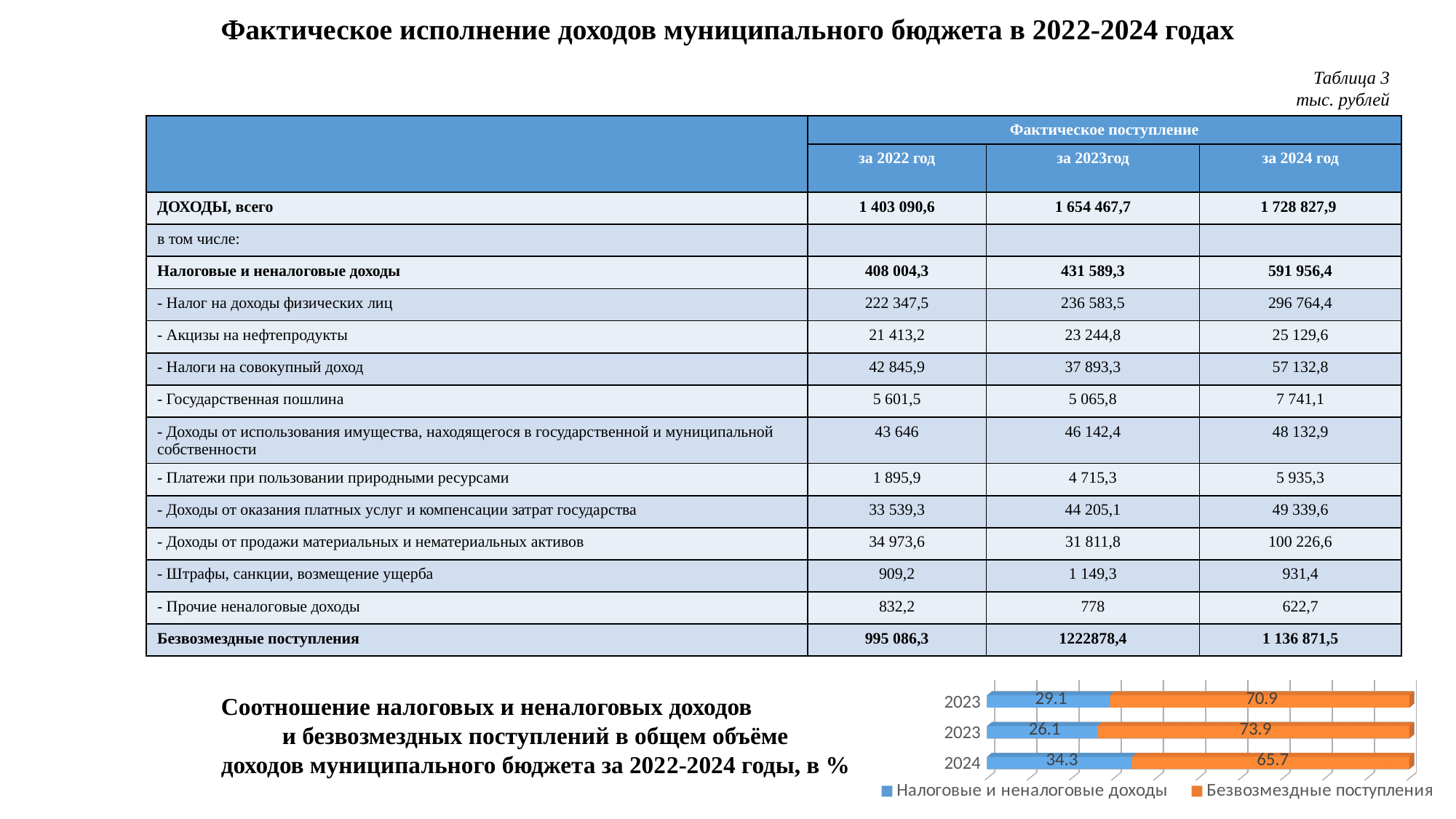

# Фактическое исполнение доходов муниципального бюджета в 2022-2024 годах
Таблица 3
тыс. рублей
|  | Фактическое поступление |  |  |
| --- | --- | --- | --- |
|  | за 2022 год | за 2023год | за 2024 год |
| ДОХОДЫ, всего | 1 403 090,6 | 1 654 467,7 | 1 728 827,9 |
| в том числе: |  |  |  |
| Налоговые и неналоговые доходы | 408 004,3 | 431 589,3 | 591 956,4 |
| - Налог на доходы физических лиц | 222 347,5 | 236 583,5 | 296 764,4 |
| - Акцизы на нефтепродукты | 21 413,2 | 23 244,8 | 25 129,6 |
| - Налоги на совокупный доход | 42 845,9 | 37 893,3 | 57 132,8 |
| - Государственная пошлина | 5 601,5 | 5 065,8 | 7 741,1 |
| - Доходы от использования имущества, находящегося в государственной и муниципальной собственности | 43 646 | 46 142,4 | 48 132,9 |
| - Платежи при пользовании природными ресурсами | 1 895,9 | 4 715,3 | 5 935,3 |
| - Доходы от оказания платных услуг и компенсации затрат государства | 33 539,3 | 44 205,1 | 49 339,6 |
| - Доходы от продажи материальных и нематериальных активов | 34 973,6 | 31 811,8 | 100 226,6 |
| - Штрафы, санкции, возмещение ущерба | 909,2 | 1 149,3 | 931,4 |
| - Прочие неналоговые доходы | 832,2 | 778 | 622,7 |
| Безвозмездные поступления | 995 086,3 | 1222878,4 | 1 136 871,5 |

[unsupported chart]

Соотношение налоговых и неналоговых доходов
и безвозмездных поступлений в общем объёме
доходов муниципального бюджета за 2022-2024 годы, в %